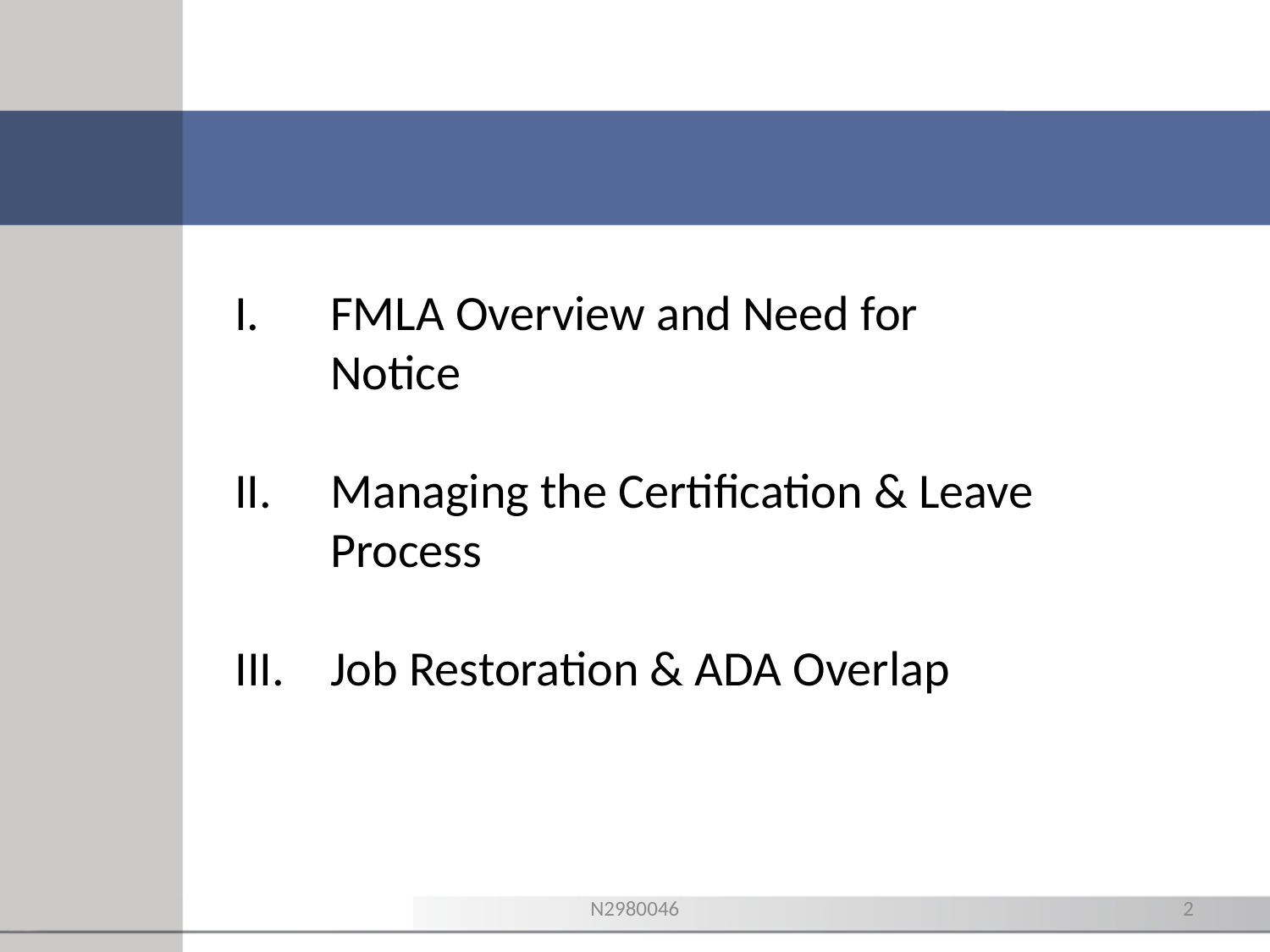

FMLA Overview and Need for Notice

Managing the Certification & Leave Process

III. 	Job Restoration & ADA Overlap
N2980046
2